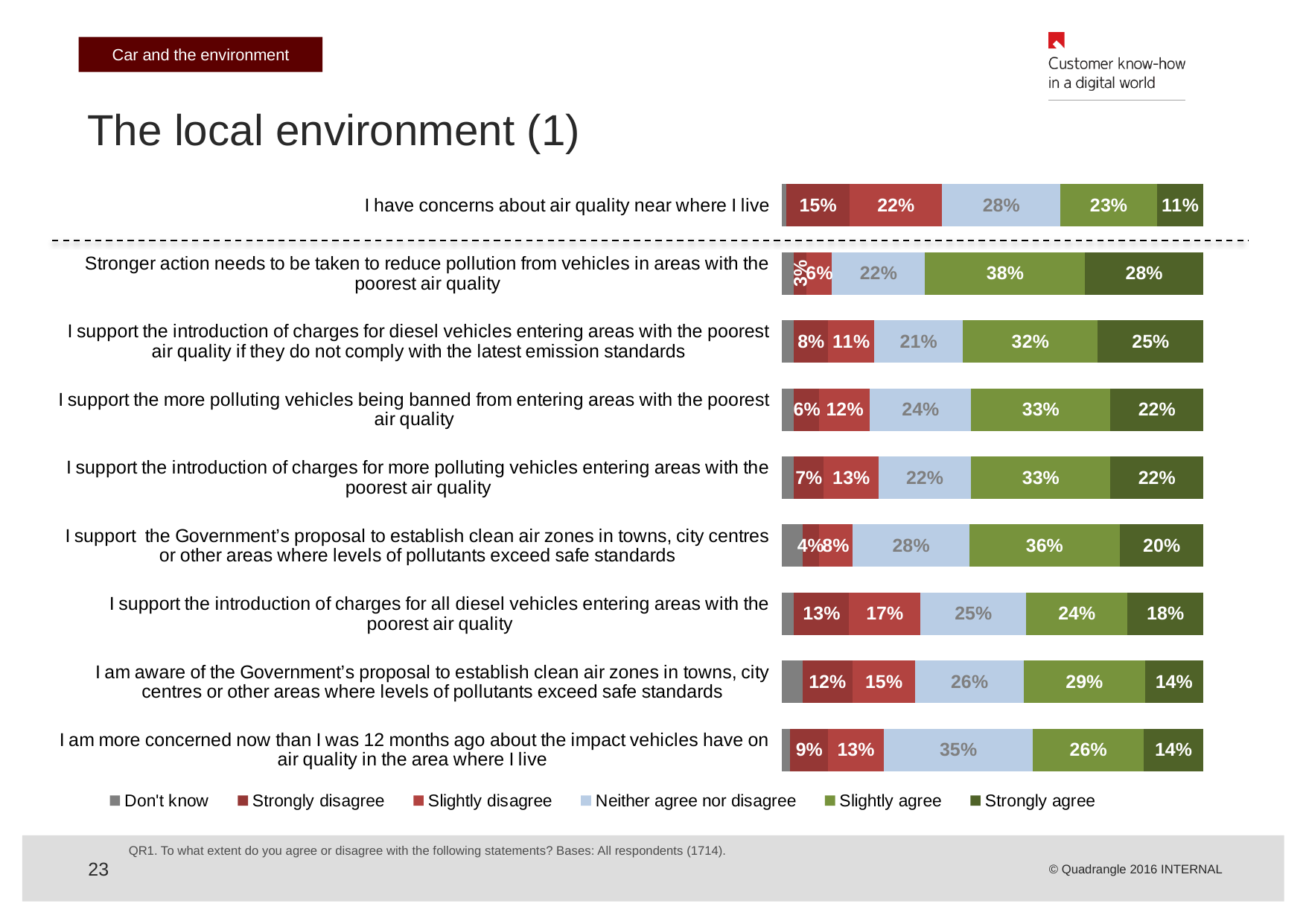

Car and the environment
# The local environment (1)

### Chart

| Category | Don't know | Strongly disagree | Slightly disagree | Neither agree nor disagree | Slightly agree | Strongly agree |
|---|---|---|---|---|---|---|
| I am more concerned now than I was 12 months ago about the impact vehicles have on air quality in the area where I live  | 0.02000000000000001 | 0.09000000000000002 | 0.13 | 0.3500000000000003 | 0.26 | 0.14 |
| I am aware of the Government’s proposal to establish clean air zones in towns, city centres or other areas where levels of pollutants exceed safe standards | 0.05 | 0.12000000000000002 | 0.15000000000000024 | 0.26 | 0.2900000000000003 | 0.14 |
| I support the introduction of charges for all diesel vehicles entering areas with the poorest air quality | 0.030000000000000002 | 0.13 | 0.17 | 0.25 | 0.2400000000000002 | 0.18000000000000024 |
| I support  the Government’s proposal to establish clean air zones in towns, city centres or other areas where levels of pollutants exceed safe standards | 0.05 | 0.04000000000000002 | 0.08000000000000004 | 0.2800000000000001 | 0.3600000000000003 | 0.2 |
| I support the introduction of charges for more polluting vehicles entering areas with the poorest air quality | 0.030000000000000002 | 0.07000000000000002 | 0.13 | 0.22 | 0.330000000000001 | 0.22 |
| I support the more polluting vehicles being banned from entering areas with the poorest air quality | 0.030000000000000002 | 0.06000000000000003 | 0.12000000000000002 | 0.2400000000000002 | 0.330000000000001 | 0.22 |
| I support the introduction of charges for diesel vehicles entering areas with the poorest air quality if they do not comply with the latest emission standards | 0.030000000000000002 | 0.08000000000000004 | 0.11 | 0.21000000000000021 | 0.3200000000000009 | 0.25 |
| Stronger action needs to be taken to reduce pollution from vehicles in areas with the poorest air quality | 0.030000000000000002 | 0.030000000000000002 | 0.06000000000000003 | 0.22 | 0.3800000000000009 | 0.2800000000000001 |
| I have concerns about air quality near where I live | 0.012 | 0.15000000000000024 | 0.22 | 0.2800000000000001 | 0.23 | 0.11 |
QR1. To what extent do you agree or disagree with the following statements? Bases: All respondents (1714).